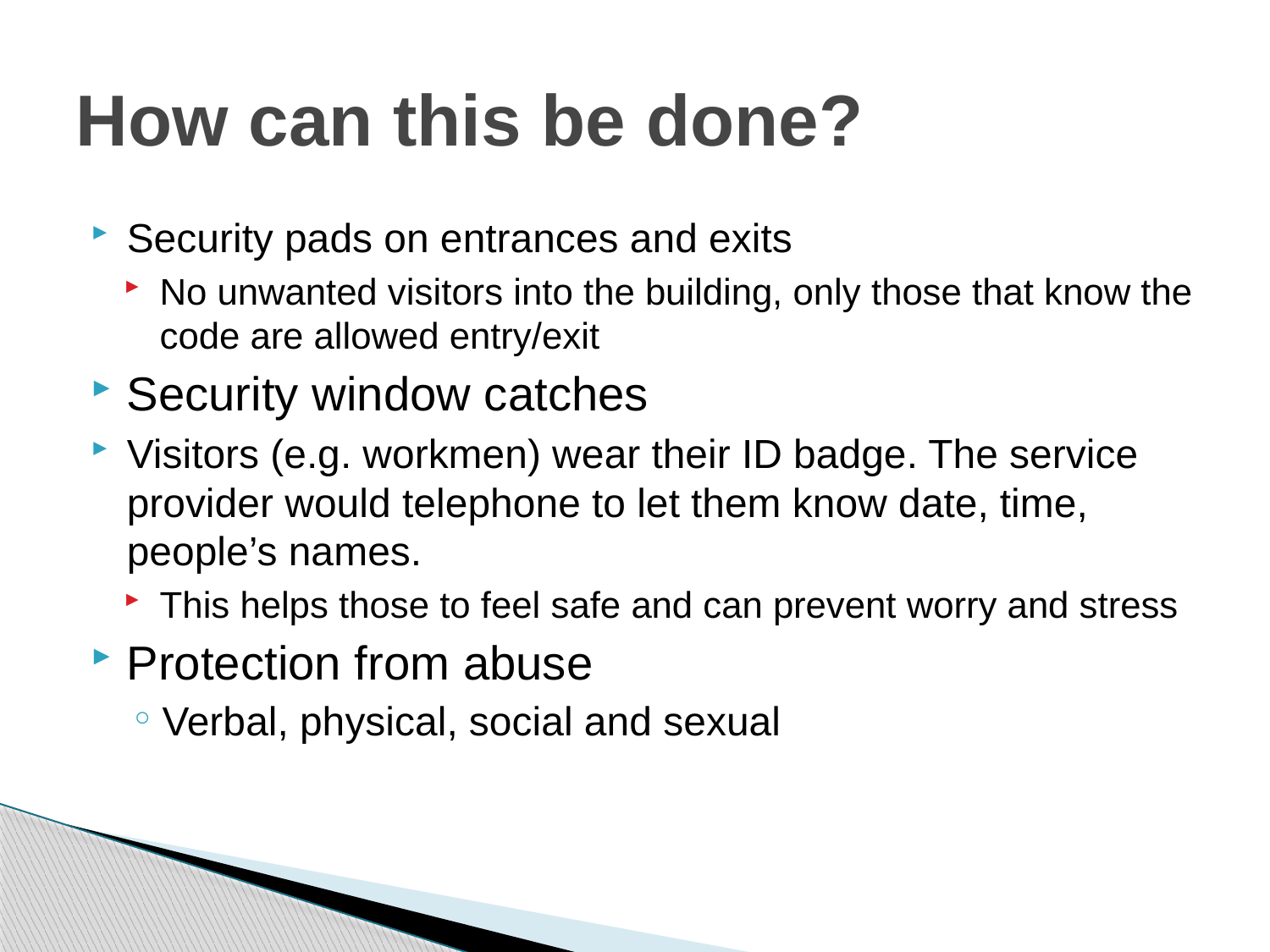

# How can this be done?
Security pads on entrances and exits
No unwanted visitors into the building, only those that know the code are allowed entry/exit
Security window catches
Visitors (e.g. workmen) wear their ID badge. The service provider would telephone to let them know date, time, people’s names.
This helps those to feel safe and can prevent worry and stress
Protection from abuse
Verbal, physical, social and sexual